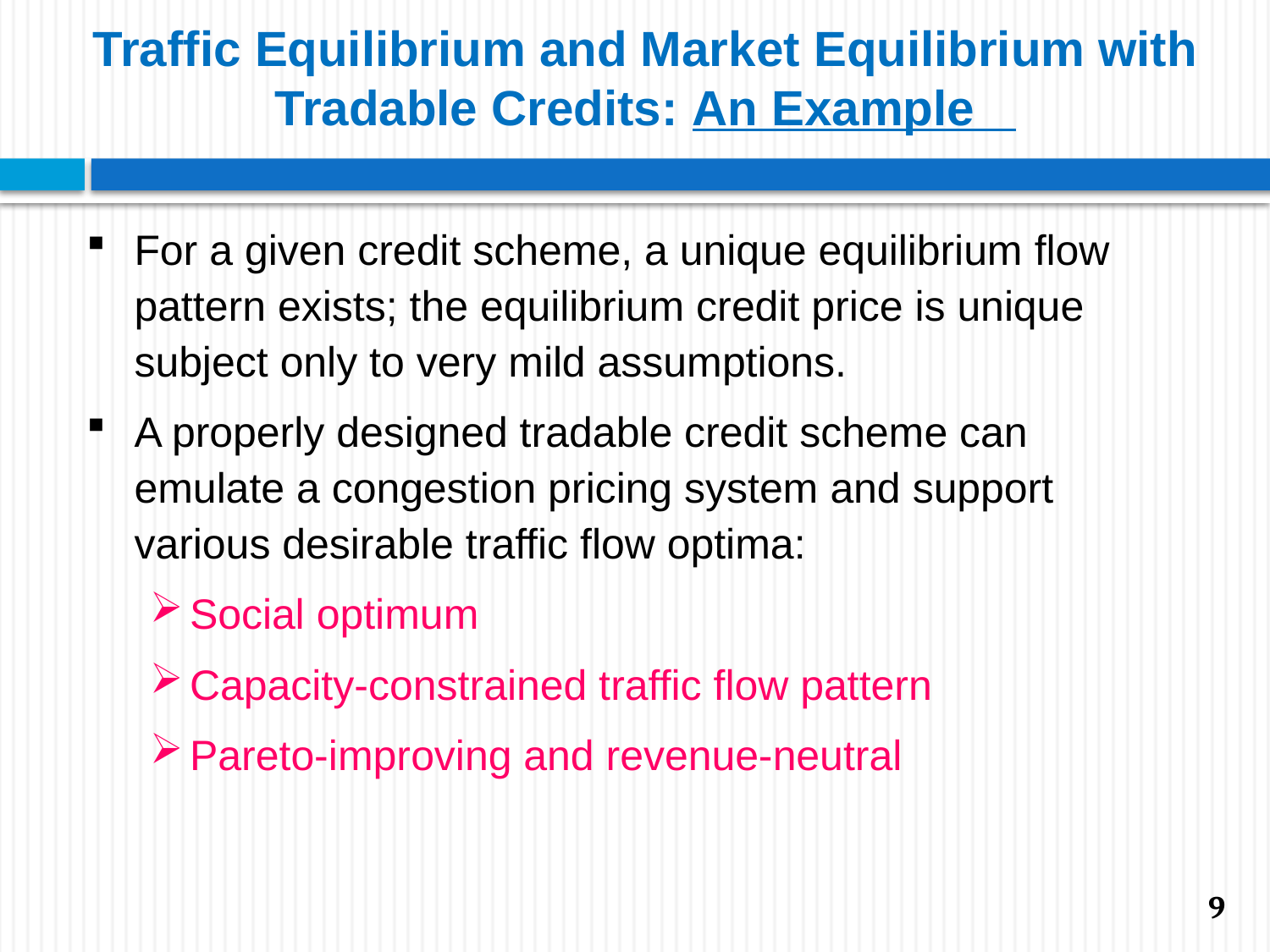

Traffic Equilibrium and Market Equilibrium with Tradable Credits: An Example
For a given credit scheme, a unique equilibrium flow pattern exists; the equilibrium credit price is unique subject only to very mild assumptions.
A properly designed tradable credit scheme can emulate a congestion pricing system and support various desirable traffic flow optima:
Social optimum
Capacity-constrained traffic flow pattern
Pareto-improving and revenue-neutral
9